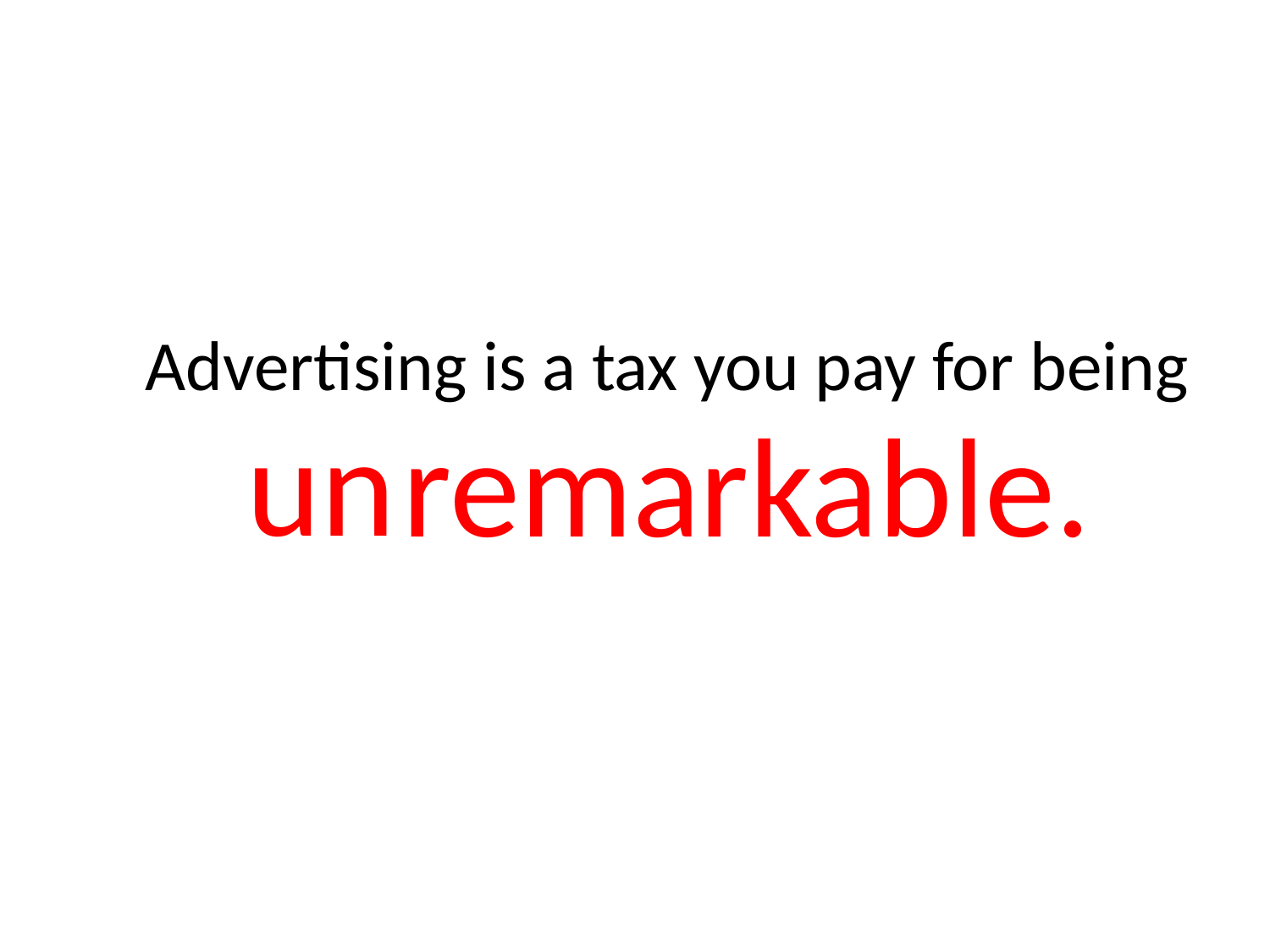

Advertising is a tax you pay for being

un
remarkable.